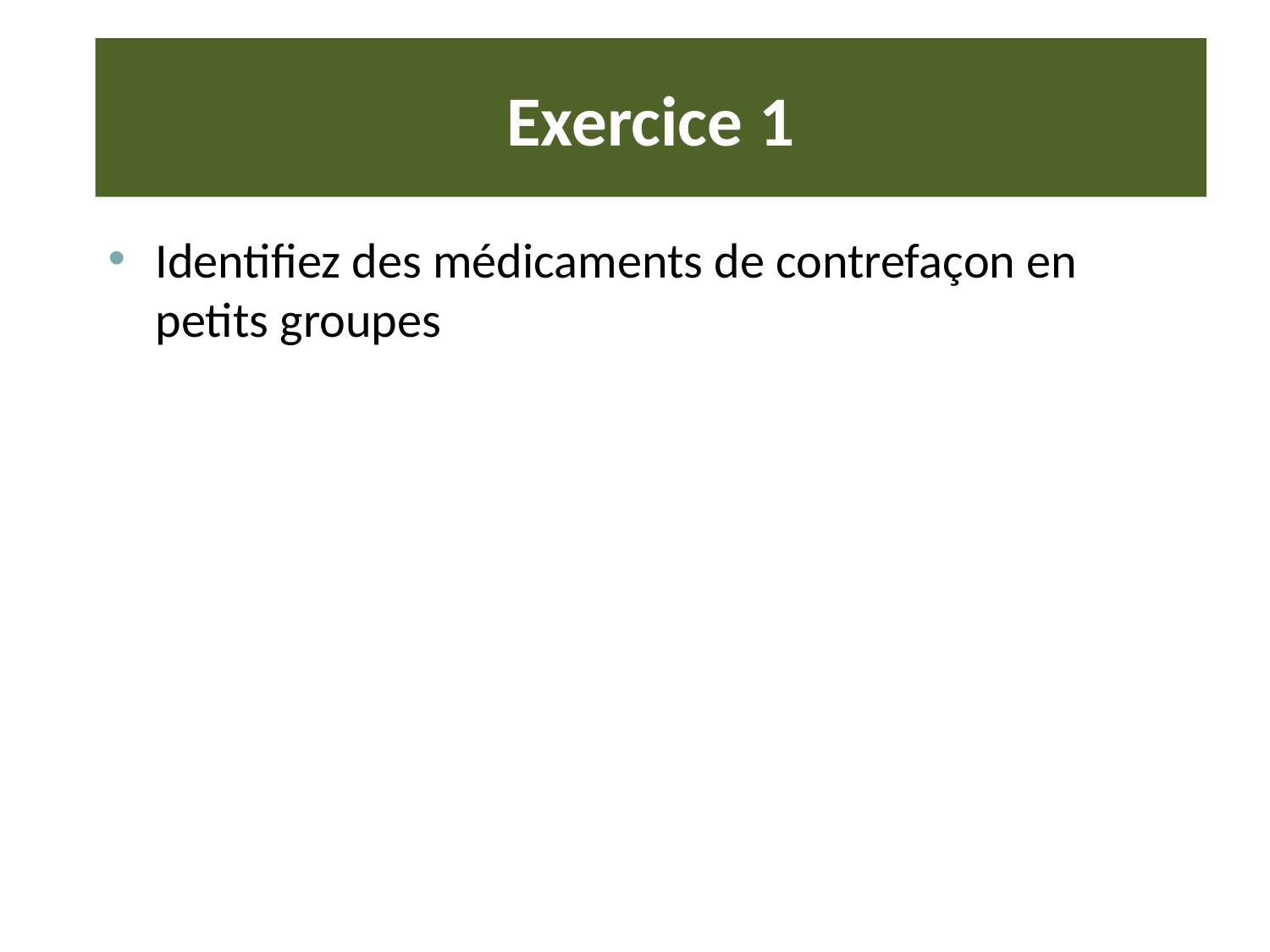

# Exercice 1
Identifiez des médicaments de contrefaçon en petits groupes